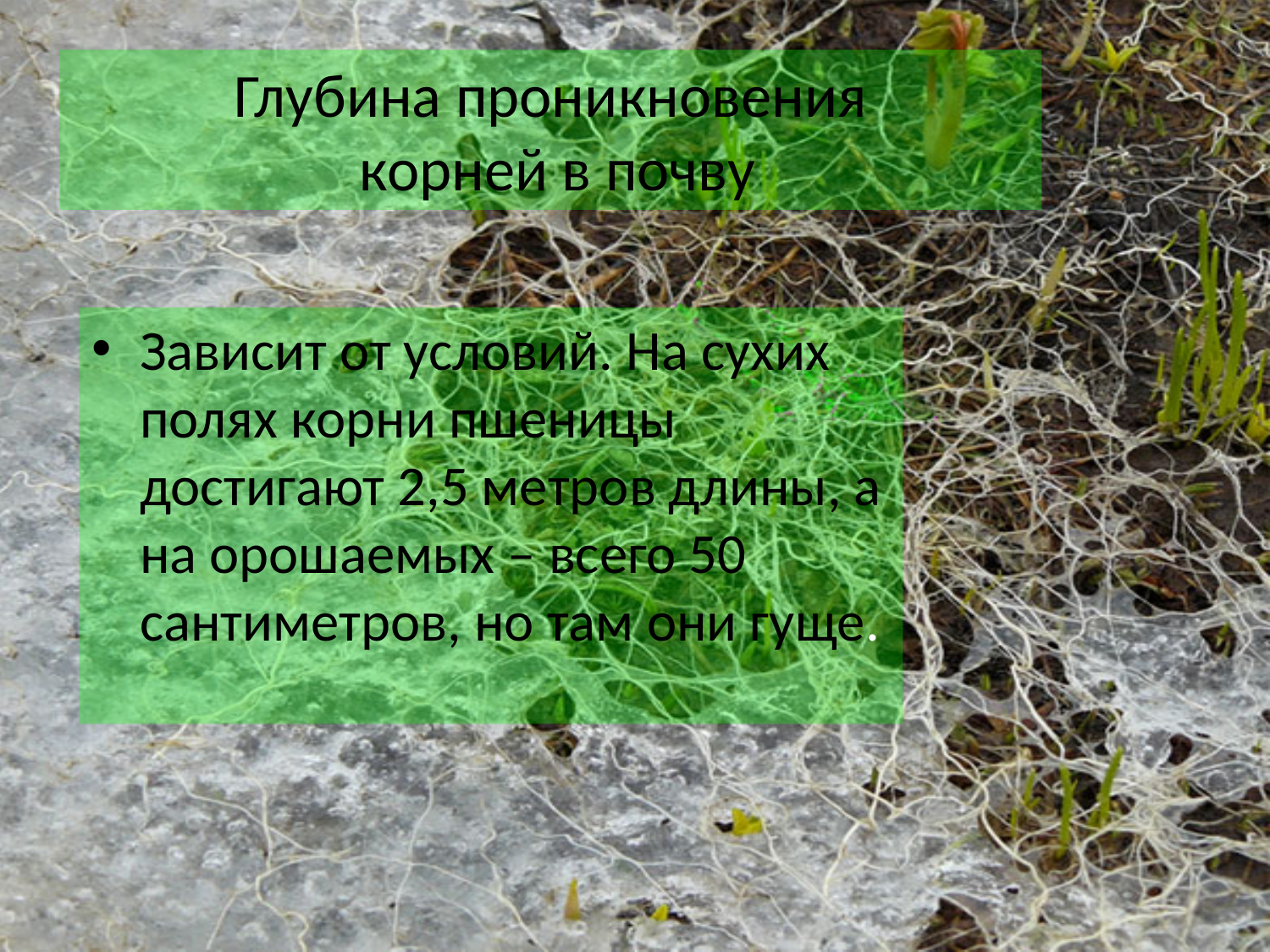

# Глубина проникновения корней в почву
Зависит от условий. На сухих полях корни пшеницы достигают 2,5 метров длины, а на орошаемых – всего 50 сантиметров, но там они гуще.